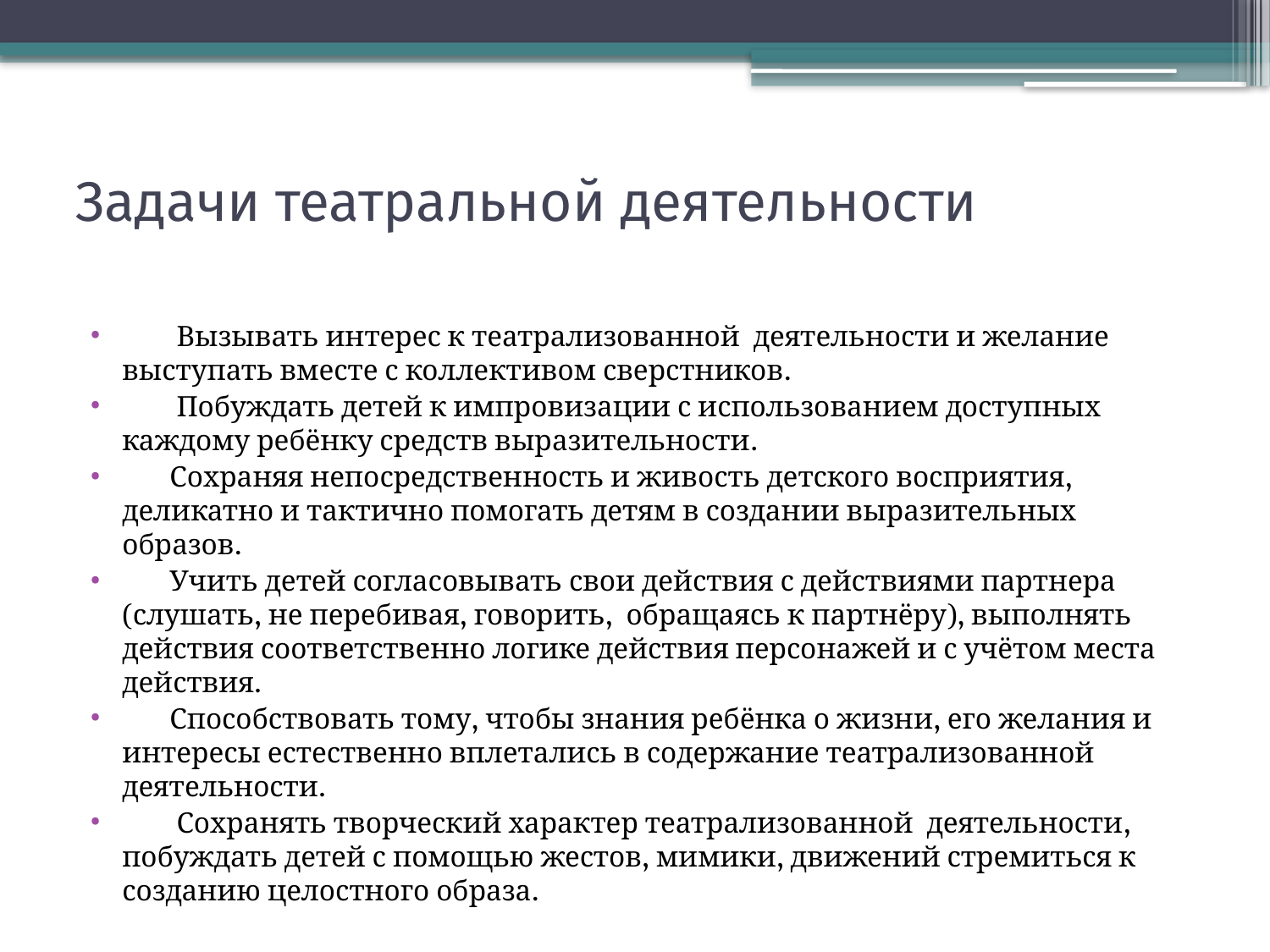

# Задачи театральной деятельности
        Вызывать интерес к театрализованной  деятельности и желание выступать вместе с коллективом сверстников.
        Побуждать детей к импровизации с использованием доступных каждому ребёнку средств выразительности.
       Сохраняя непосредственность и живость детского восприятия, деликатно и тактично помогать детям в создании выразительных образов.
       Учить детей согласовывать свои действия с действиями партнера (слушать, не перебивая, говорить,  обращаясь к партнёру), выполнять действия соответственно логике действия персонажей и с учётом места действия.
       Способствовать тому, чтобы знания ребёнка о жизни, его желания и интересы естественно вплетались в содержание театрализованной  деятельности.
        Сохранять творческий характер театрализованной  деятельности, побуждать детей с помощью жестов, мимики, движений стремиться к созданию целостного образа.